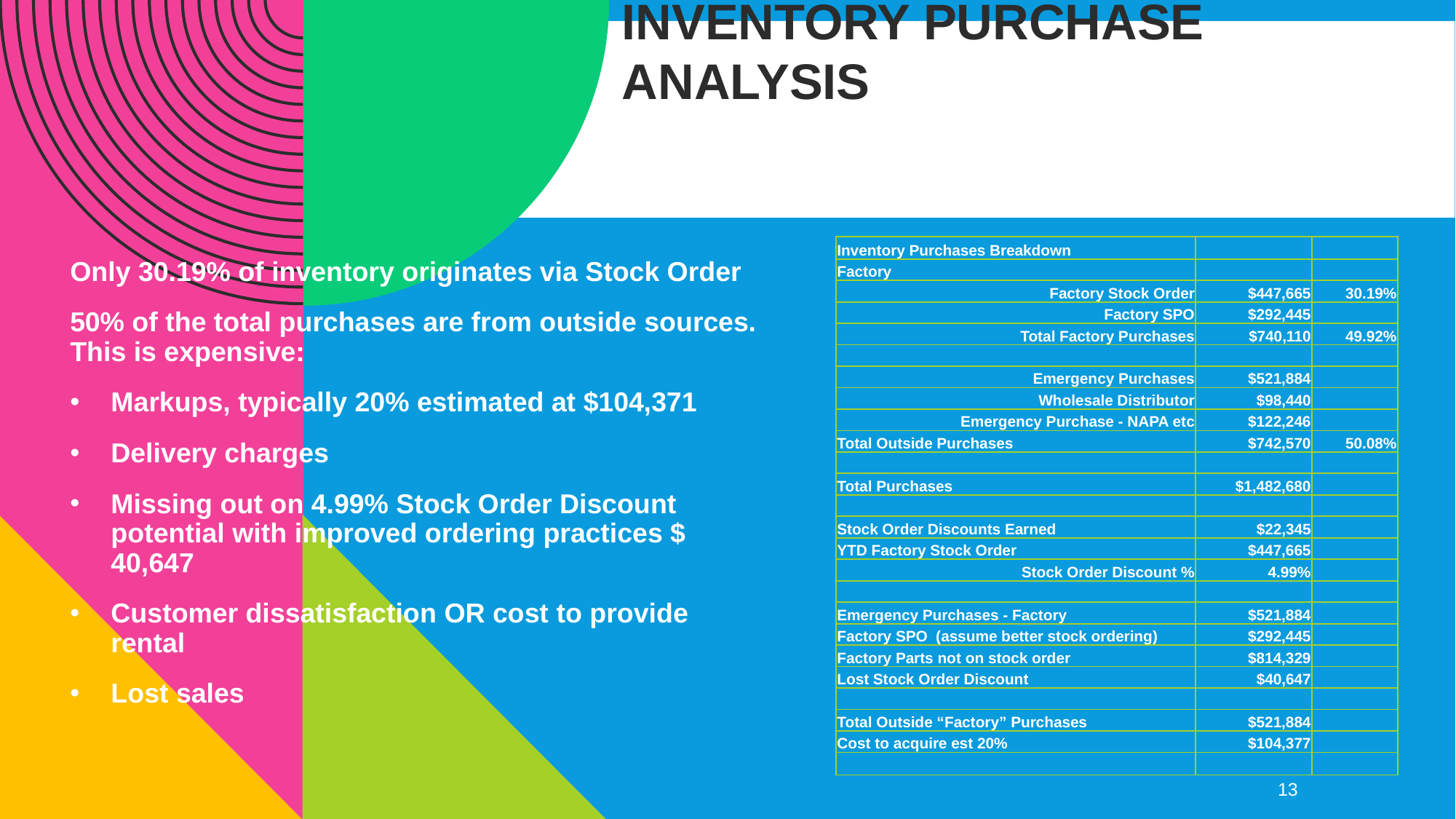

# Inventory purchase analysis

| Inventory Purchases Breakdown |  |  |
| --- | --- | --- |
| Factory |  |  |
| Factory Stock Order | $447,665 | 30.19% |
| Factory SPO | $292,445 |  |
| Total Factory Purchases | $740,110 | 49.92% |
|  |  |  |
| Emergency Purchases | $521,884 |  |
| Wholesale Distributor | $98,440 |  |
| Emergency Purchase - NAPA etc | $122,246 |  |
| Total Outside Purchases | $742,570 | 50.08% |
|  |  |  |
| Total Purchases | $1,482,680 |  |
|  |  |  |
| Stock Order Discounts Earned | $22,345 |  |
| YTD Factory Stock Order | $447,665 |  |
| Stock Order Discount % | 4.99% |  |
|  |  |  |
| Emergency Purchases - Factory | $521,884 |  |
| Factory SPO (assume better stock ordering) | $292,445 |  |
| Factory Parts not on stock order | $814,329 |  |
| Lost Stock Order Discount | $40,647 |  |
|  |  |  |
| Total Outside “Factory” Purchases | $521,884 |  |
| Cost to acquire est 20% | $104,377 |  |
|  |  |  |
Only 30.19% of inventory originates via Stock Order
50% of the total purchases are from outside sources. This is expensive:
Markups, typically 20% estimated at $104,371
Delivery charges
Missing out on 4.99% Stock Order Discount potential with improved ordering practices $ 40,647
Customer dissatisfaction OR cost to provide rental
Lost sales

13